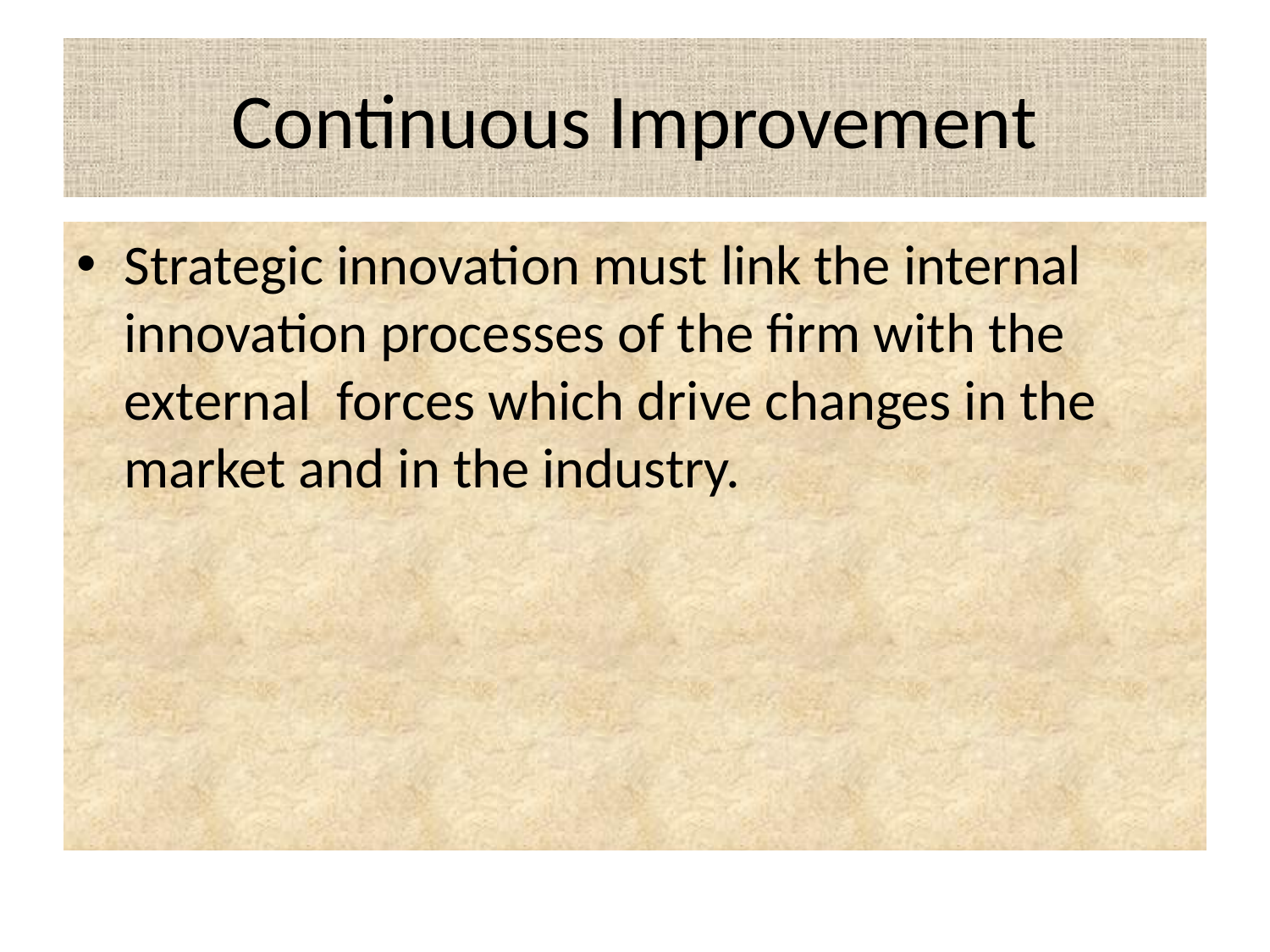

# Continuous Improvement
Strategic innovation must link the internal innovation processes of the firm with the external  forces which drive changes in the market and in the industry.